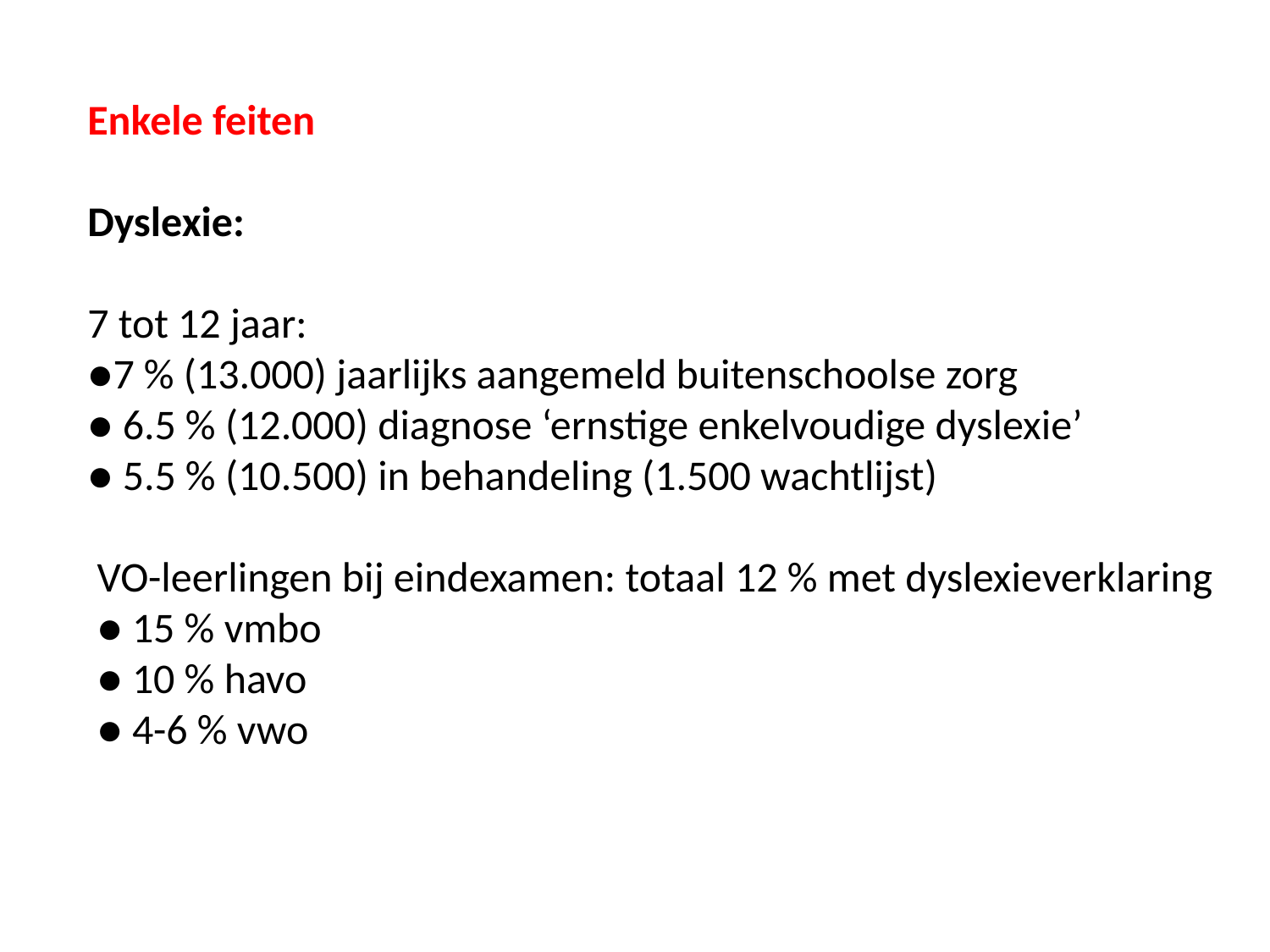

Enkele feiten
Dyslexie:

7 tot 12 jaar:
●7 % (13.000) jaarlijks aangemeld buitenschoolse zorg
● 6.5 % (12.000) diagnose ‘ernstige enkelvoudige dyslexie’
● 5.5 % (10.500) in behandeling (1.500 wachtlijst)

 VO-leerlingen bij eindexamen: totaal 12 % met dyslexieverklaring
 ● 15 % vmbo
 ● 10 % havo
 ● 4-6 % vwo